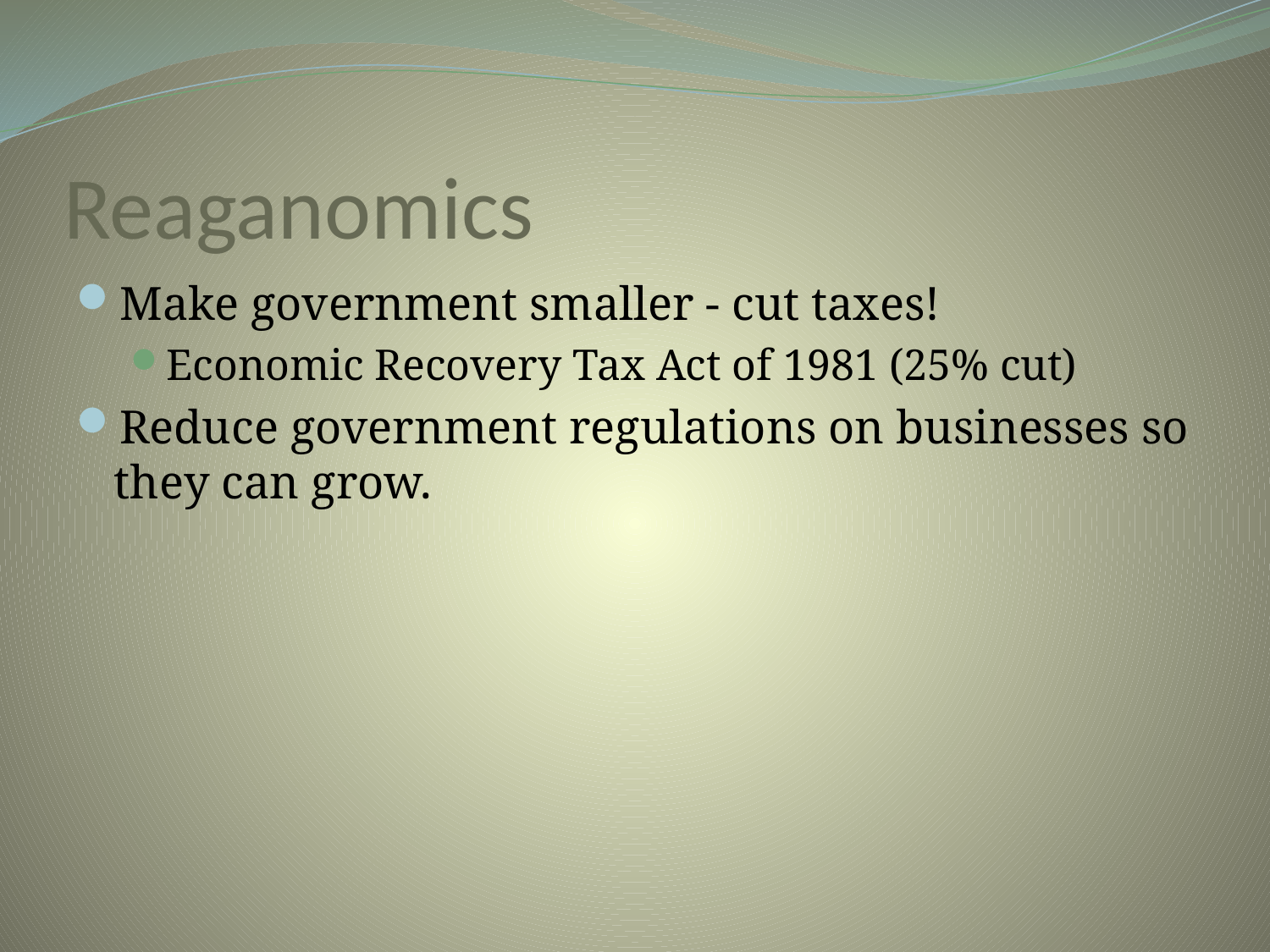

# Reaganomics
Make government smaller - cut taxes!
Economic Recovery Tax Act of 1981 (25% cut)
Reduce government regulations on businesses so they can grow.